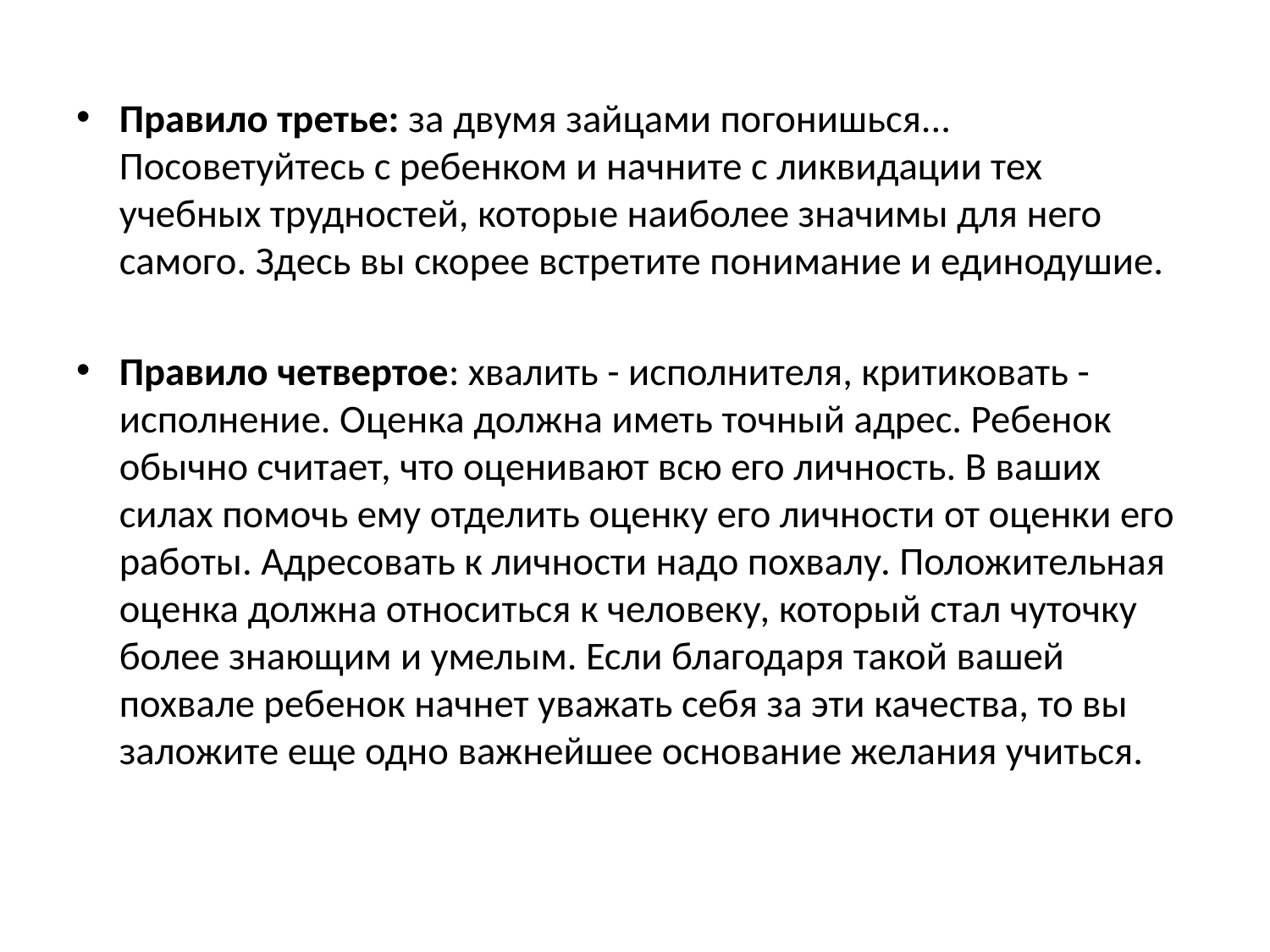

Правило третье: за двумя зайцами погонишься... Посоветуйтесь с ребенком и начните с ликвидации тех учебных трудностей, которые наиболее значимы для него самого. Здесь вы скорее встретите понимание и единодушие.

Правило четвертое: хвалить - исполнителя, критиковать - исполнение. Оценка должна иметь точный адрес. Ребенок обычно считает, что оценивают всю его личность. В ваших силах помочь ему отделить оценку его личности от оценки его работы. Адресовать к личности надо похвалу. Положительная оценка должна относиться к человеку, который стал чуточку более знающим и умелым. Если благодаря такой вашей похвале ребенок начнет уважать себя за эти качества, то вы заложите еще одно важнейшее основание желания учиться.